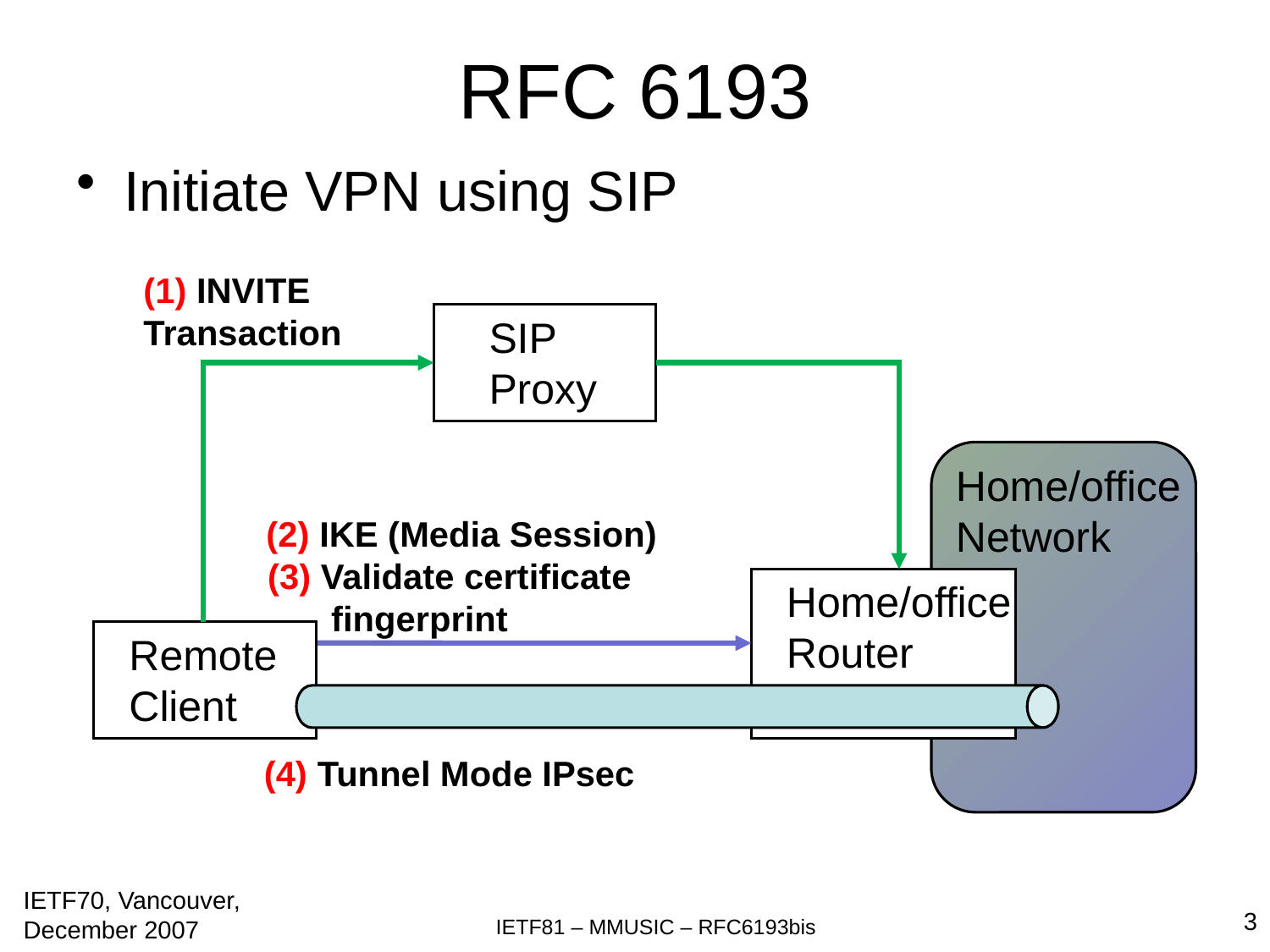

# RFC 6193
Initiate VPN using SIP
(1) INVITE
Transaction

SIP
Proxy

Home/office
Network
(2) IKE (Media Session)
(3) Validate certificate
fingerprint

Home/office
Router

Remote
Client

(4) Tunnel Mode IPsec
IETF70, Vancouver, December 2007
3
IETF81 – MMUSIC – RFC6193bis